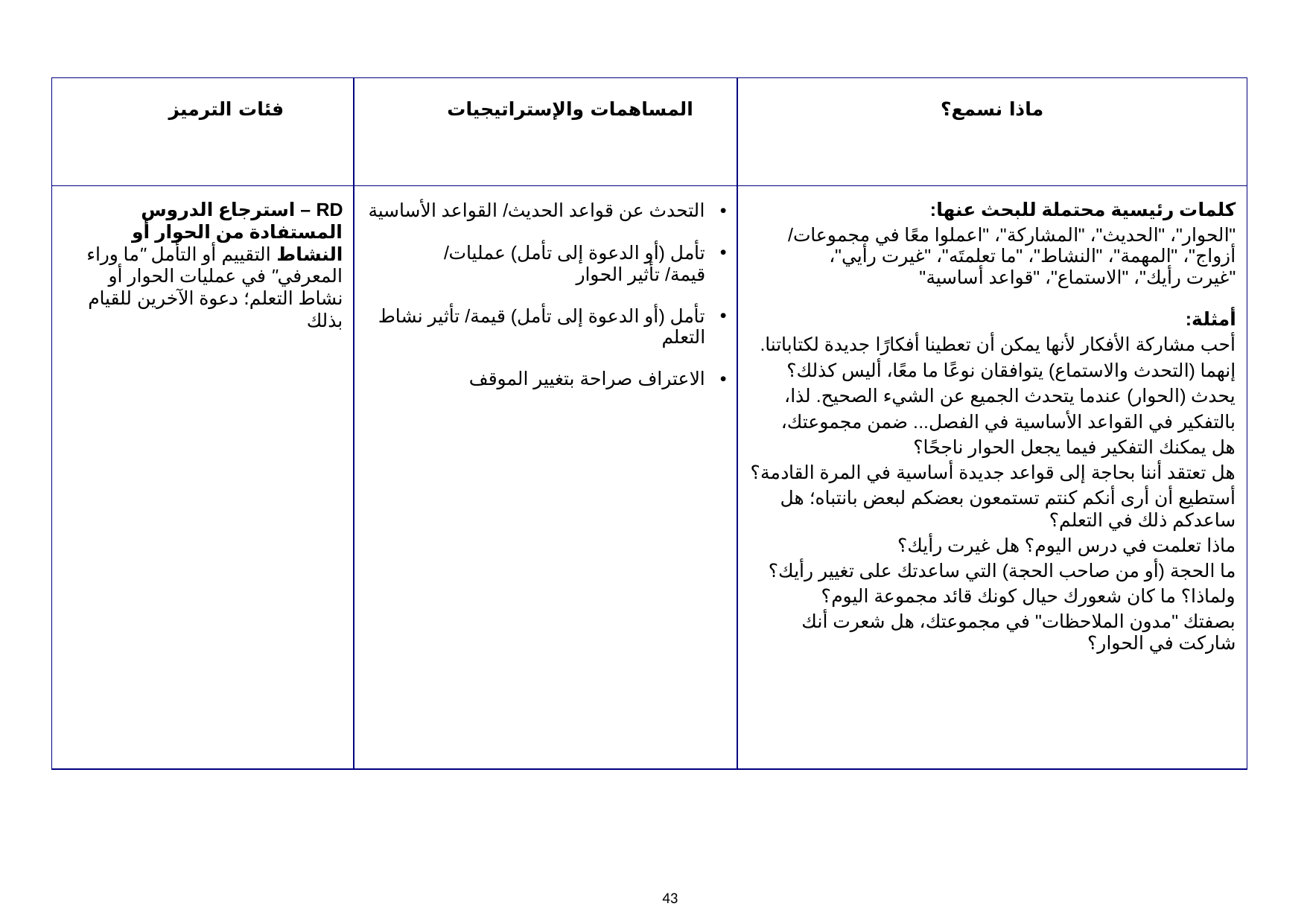

| فئات الترميز | المساهمات والإستراتيجيات | ماذا نسمع؟ |
| --- | --- | --- |
| RD – استرجاع الدروس المستفادة من الحوار أو النشاط التقييم أو التأمل "ما وراء المعرفي" في عمليات الحوار أو نشاط التعلم؛ دعوة الآخرين للقيام بذلك | التحدث عن قواعد الحديث/ القواعد الأساسية تأمل (أو الدعوة إلى تأمل) عمليات/ قيمة/ تأثير الحوار تأمل (أو الدعوة إلى تأمل) قيمة/ تأثير نشاط التعلم الاعتراف صراحة بتغيير الموقف | كلمات رئيسية محتملة للبحث عنها: "الحوار"، "الحديث"، "المشاركة"، "اعملوا معًا في مجموعات/ أزواج"، "المهمة"، "النشاط"، "ما تعلمتَه"، "غيرت رأيي"، "غيرت رأيك"، "الاستماع"، "قواعد أساسية" أمثلة: أحب مشاركة الأفكار لأنها يمكن أن تعطينا أفكارًا جديدة لكتاباتنا. إنهما (التحدث والاستماع) يتوافقان نوعًا ما معًا، أليس كذلك؟ يحدث (الحوار) عندما يتحدث الجميع عن الشيء الصحيح. لذا، بالتفكير في القواعد الأساسية في الفصل... ضمن مجموعتك، هل يمكنك التفكير فيما يجعل الحوار ناجحًا؟ هل تعتقد أننا بحاجة إلى قواعد جديدة أساسية في المرة القادمة؟ أستطيع أن أرى أنكم كنتم تستمعون بعضكم لبعض بانتباه؛ هل ساعدكم ذلك في التعلم؟ ماذا تعلمت في درس اليوم؟ هل غيرت رأيك؟ ما الحجة (أو من صاحب الحجة) التي ساعدتك على تغيير رأيك؟ ولماذا؟ ما كان شعورك حيال كونك قائد مجموعة اليوم؟ بصفتك "مدون الملاحظات" في مجموعتك، هل شعرت أنك شاركت في الحوار؟ |
43